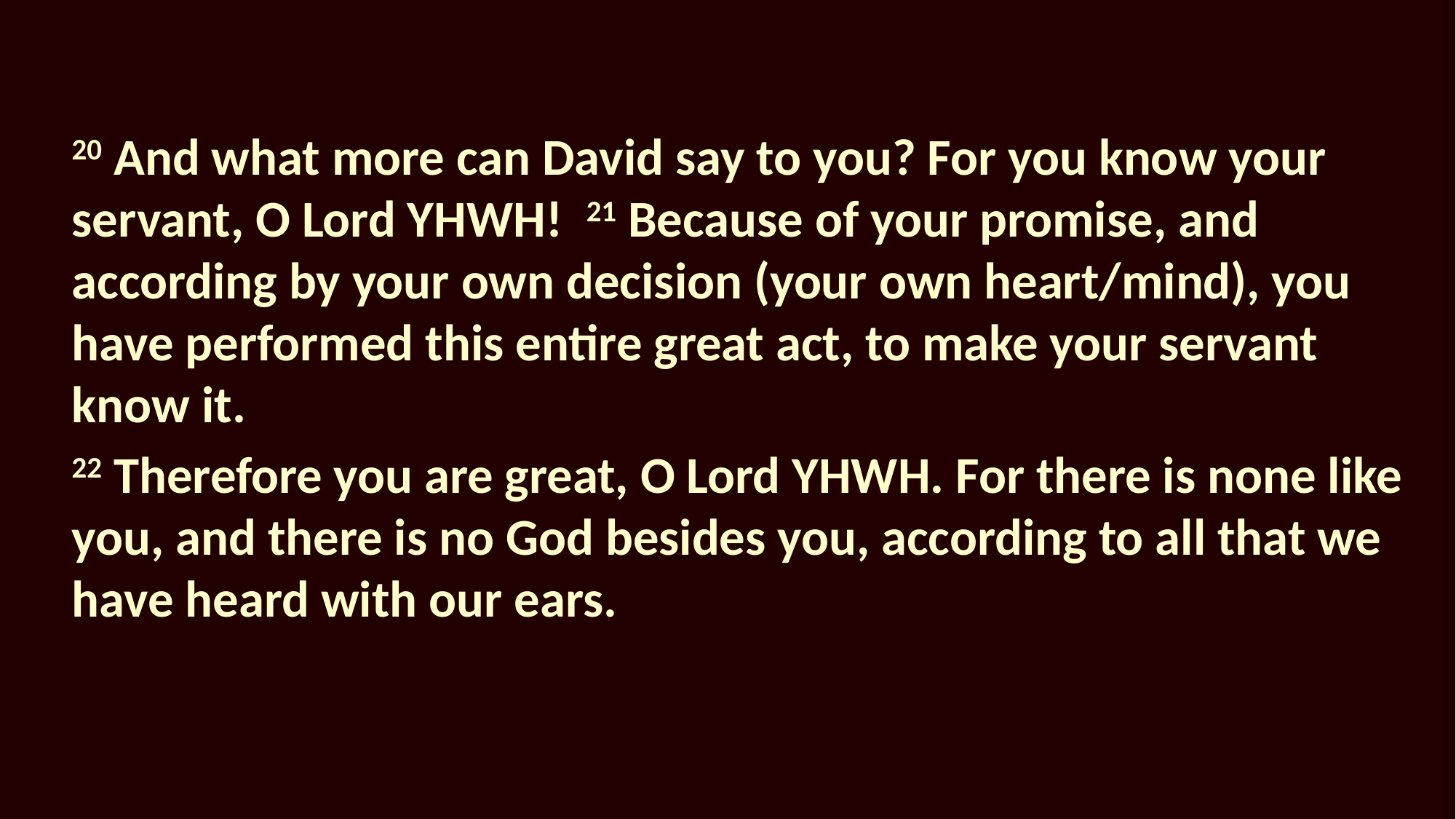

20 And what more can David say to you? For you know your servant, O Lord YHWH!  21 Because of your promise, and according by your own decision (your own heart/mind), you have performed this entire great act, to make your servant know it.
22 Therefore you are great, O Lord YHWH. For there is none like you, and there is no God besides you, according to all that we have heard with our ears.